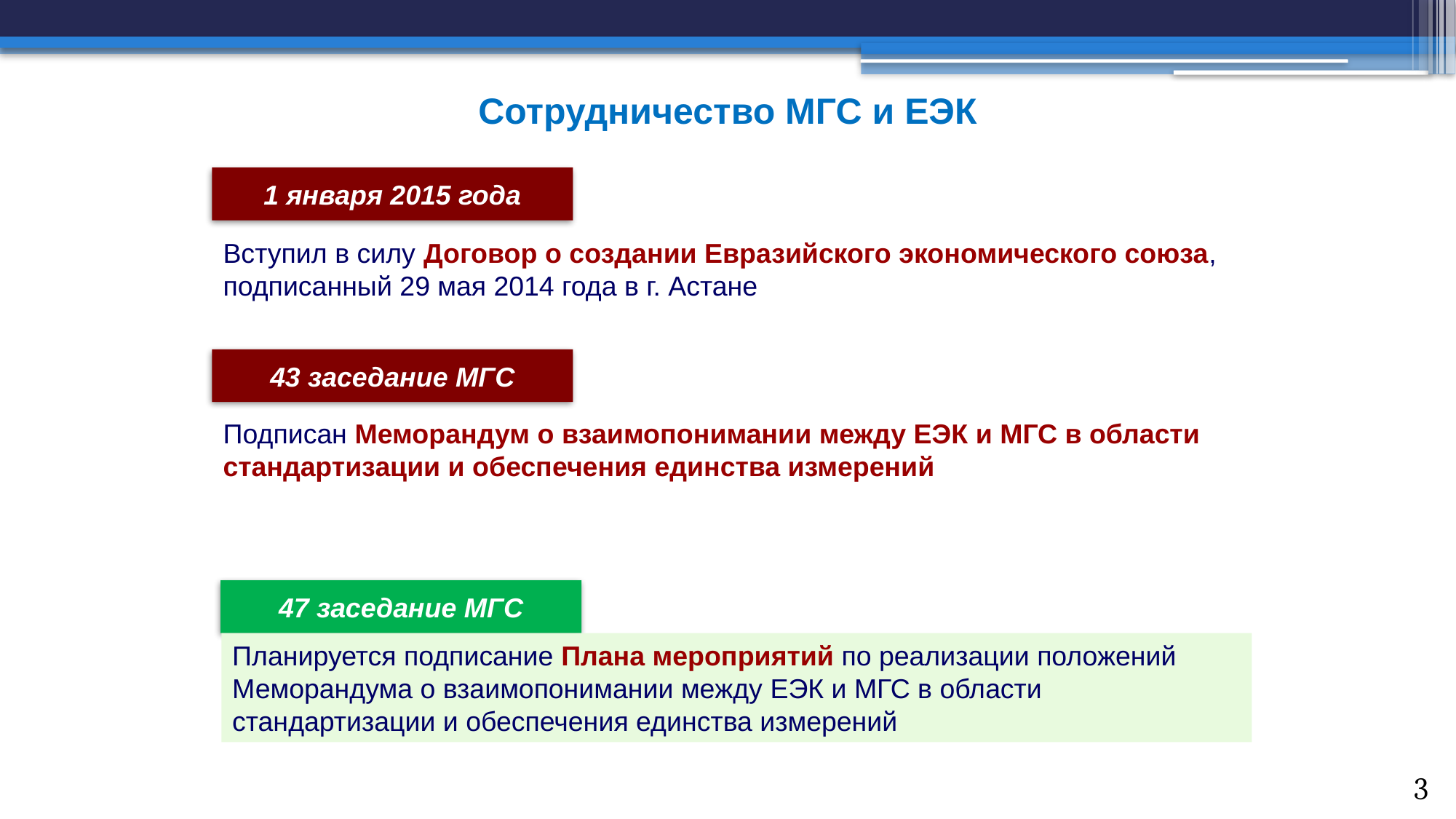

Сотрудничество МГС и ЕЭК
1 января 2015 года
Вступил в силу Договор о создании Евразийского экономического союза, подписанный 29 мая 2014 года в г. Астане
43 заседание МГС
Подписан Меморандум о взаимопонимании между ЕЭК и МГС в области стандартизации и обеспечения единства измерений
47 заседание МГС
Планируется подписание Плана мероприятий по реализации положений Меморандума о взаимопонимании между ЕЭК и МГС в области стандартизации и обеспечения единства измерений
3